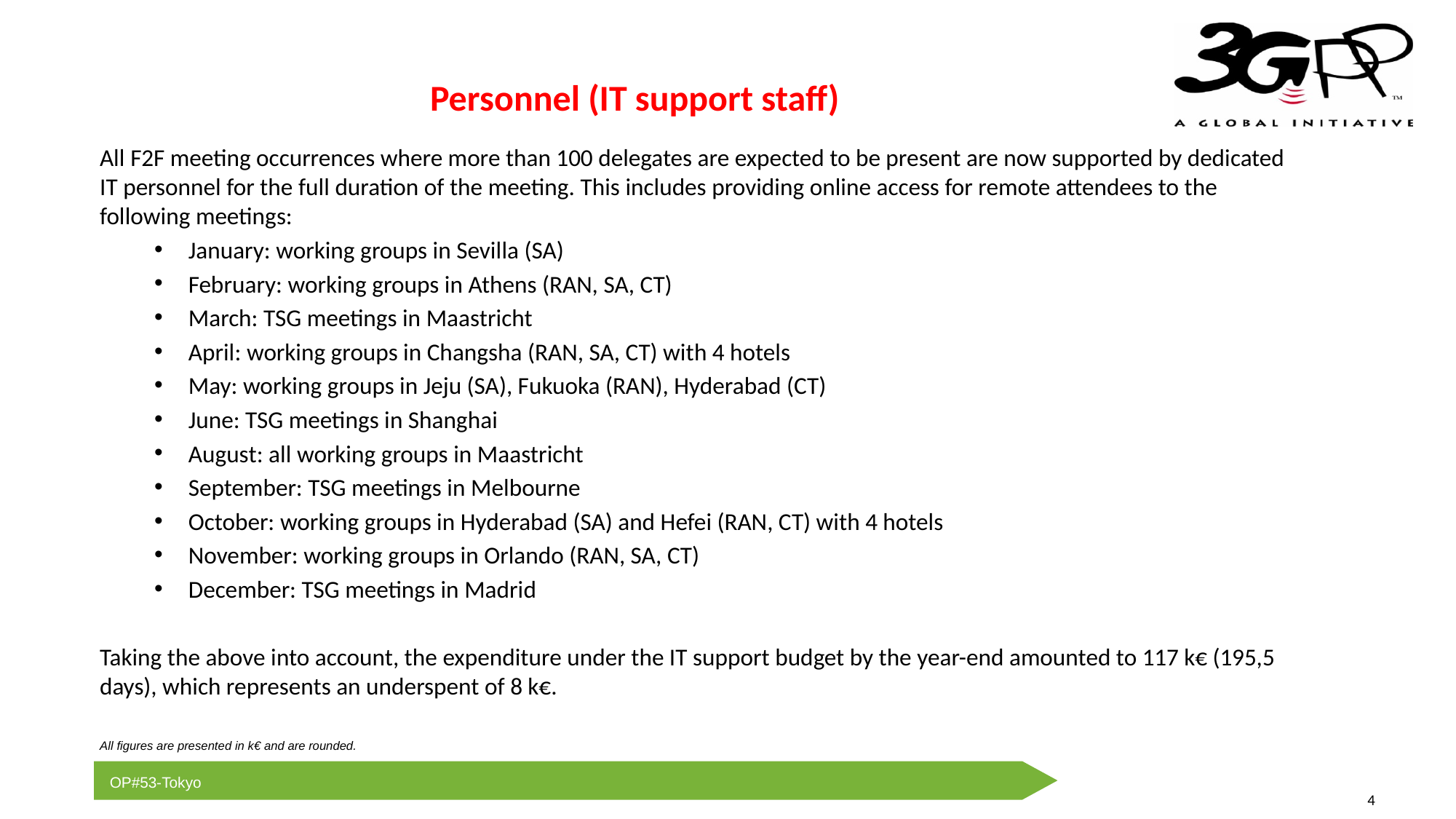

# Personnel (IT support staff)
All F2F meeting occurrences where more than 100 delegates are expected to be present are now supported by dedicated IT personnel for the full duration of the meeting. This includes providing online access for remote attendees to the following meetings:
January: working groups in Sevilla (SA)
February: working groups in Athens (RAN, SA, CT)
March: TSG meetings in Maastricht
April: working groups in Changsha (RAN, SA, CT) with 4 hotels
May: working groups in Jeju (SA), Fukuoka (RAN), Hyderabad (CT)
June: TSG meetings in Shanghai
August: all working groups in Maastricht
September: TSG meetings in Melbourne
October: working groups in Hyderabad (SA) and Hefei (RAN, CT) with 4 hotels
November: working groups in Orlando (RAN, SA, CT)
December: TSG meetings in Madrid

Taking the above into account, the expenditure under the IT support budget by the year-end amounted to 117 k€ (195,5 days), which represents an underspent of 8 k€.

All figures are presented in k€ and are rounded.